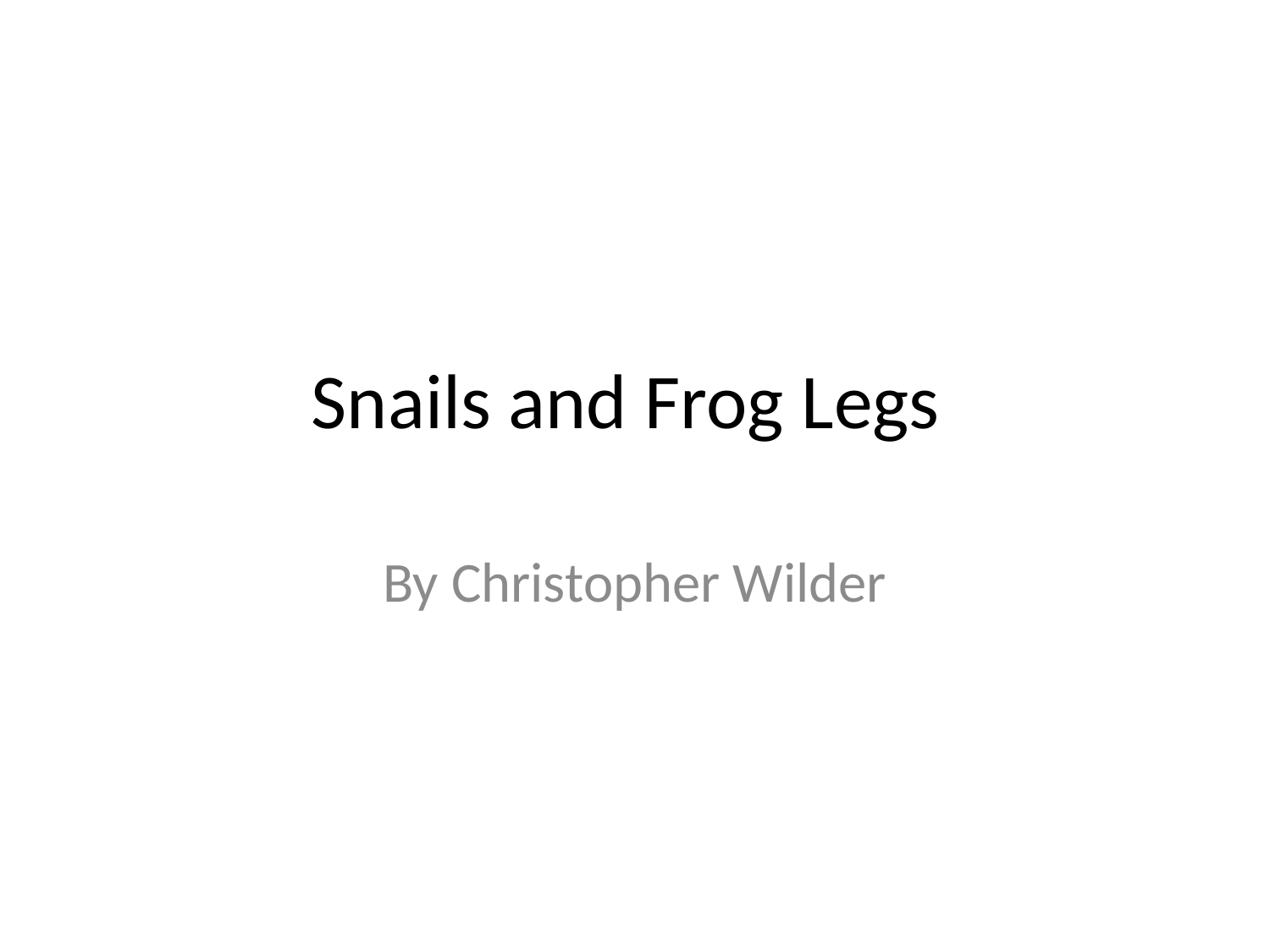

# Snails and Frog Legs
By Christopher Wilder